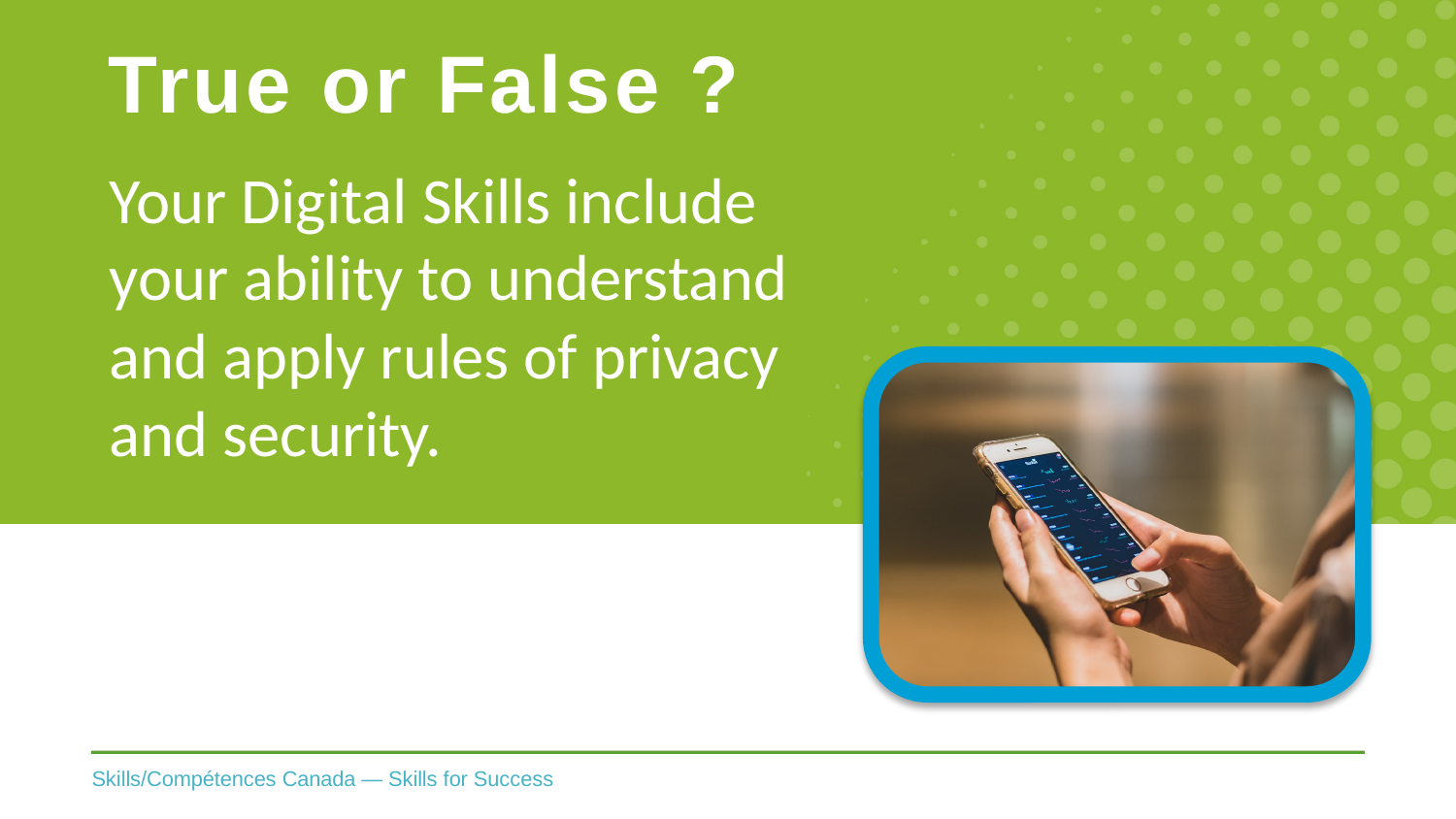

# True or False ?
Your Digital Skills include your ability to understand and apply rules of privacy and security.